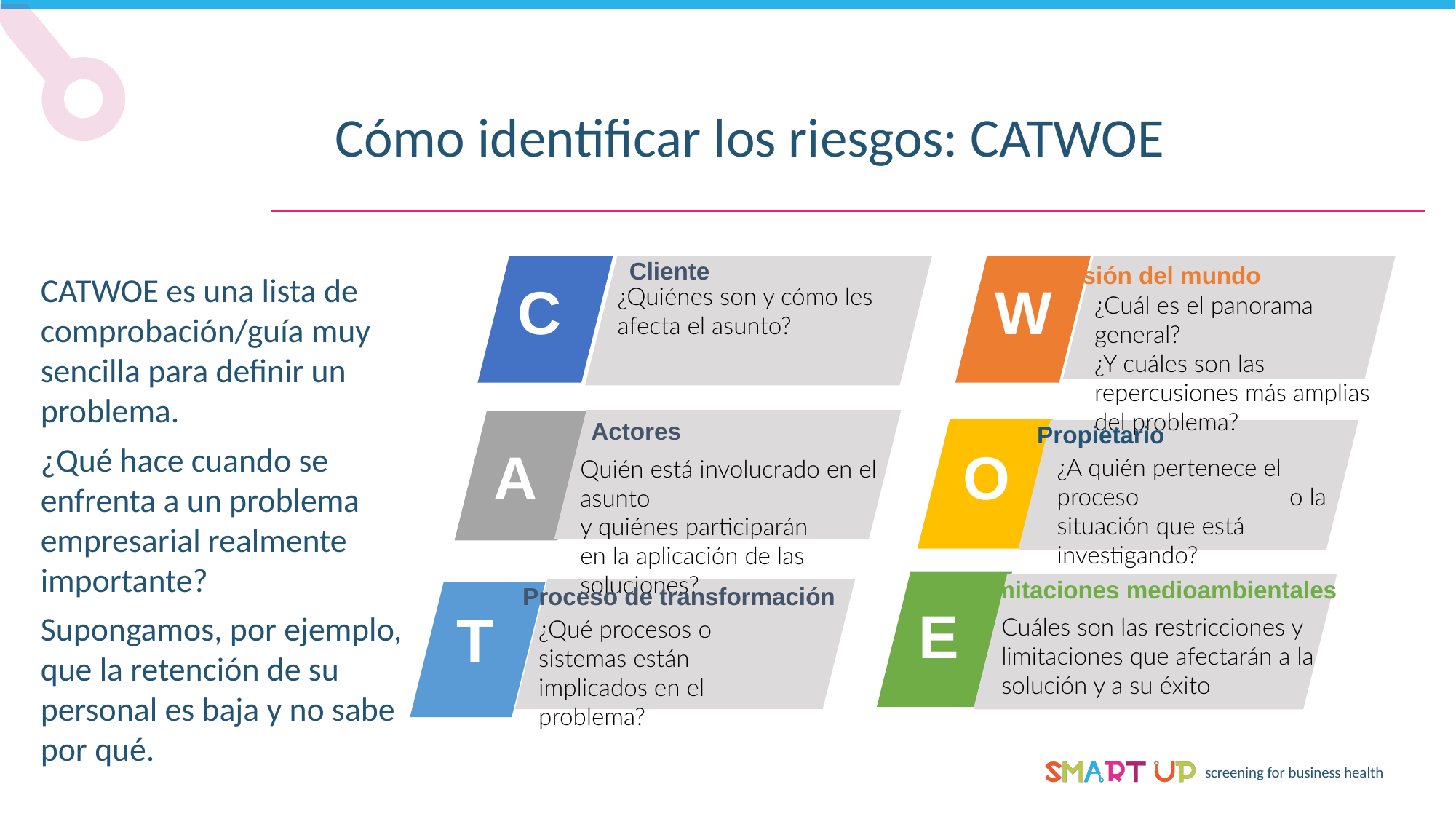

Cómo identificar los riesgos: CATWOE
Cliente
Visión del mundo

CATWOE es una lista de comprobación/guía muy sencilla para definir un problema.
¿Qué hace cuando se enfrenta a un problema empresarial realmente importante?
Supongamos, por ejemplo, que la retención de su personal es baja y no sabe por qué.
W
C
¿Quiénes son y cómo les afecta el asunto?
¿Cuál es el panorama general?
¿Y cuáles son las repercusiones más amplias del problema?

Actores

Propietario

A
O
¿A quién pertenece el proceso                       o la situación que está investigando?
Quién está involucrado en el asunto
y quiénes participarán
en la aplicación de las soluciones?
Limitaciones medioambientales

Proceso de transformación

E
T
Cuáles son las restricciones y limitaciones que afectarán a la solución y a su éxito
¿Qué procesos o sistemas están implicados en el problema?